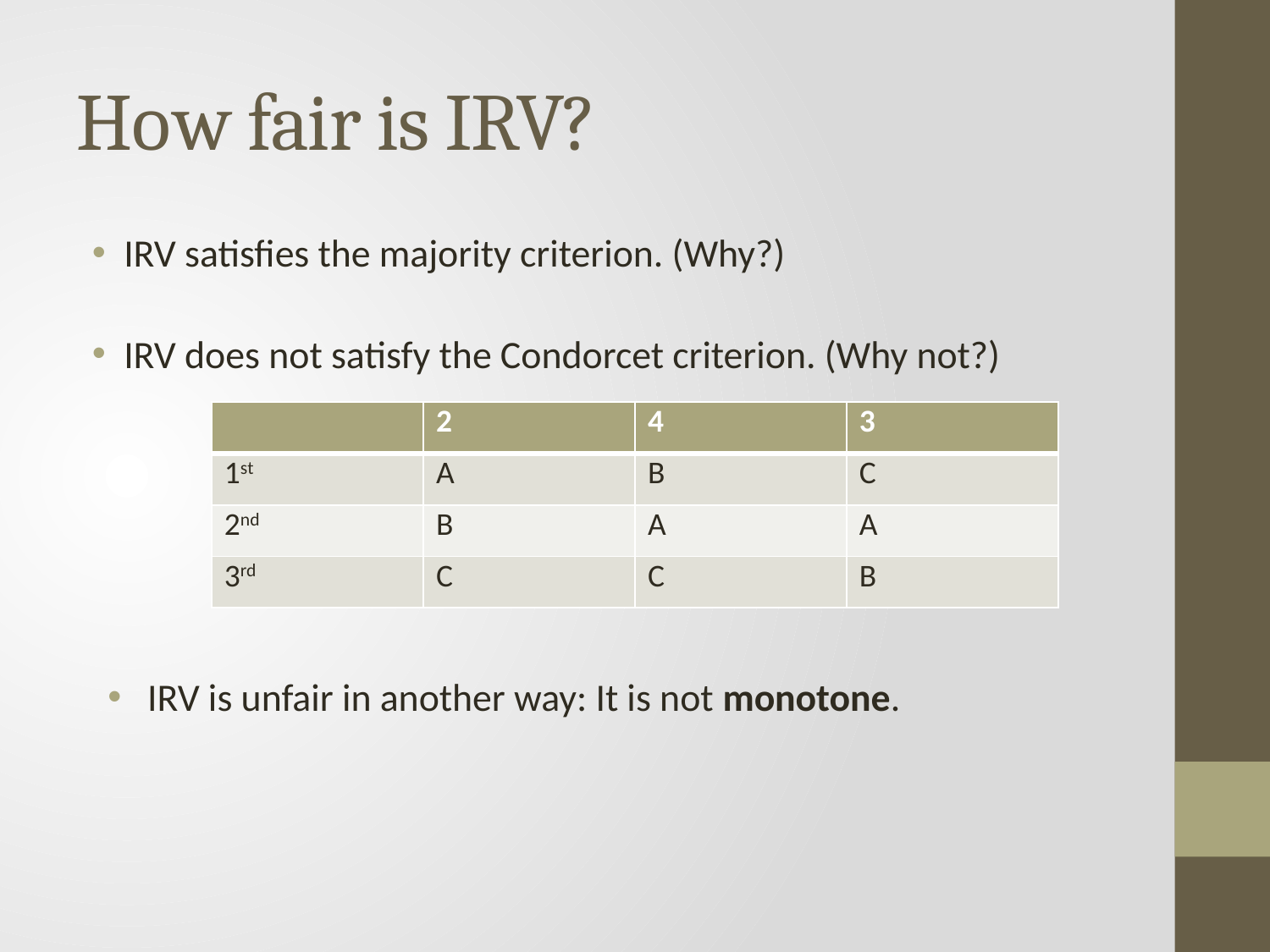

# How fair is IRV?
IRV satisfies the majority criterion. (Why?)
IRV does not satisfy the Condorcet criterion. (Why not?)

|  | 2 | 4 | 3 |
| --- | --- | --- | --- |
| 1st | A | B | C |
| 2nd | B | A | A |
| 3rd | C | C | B |
IRV is unfair in another way: It is not monotone.